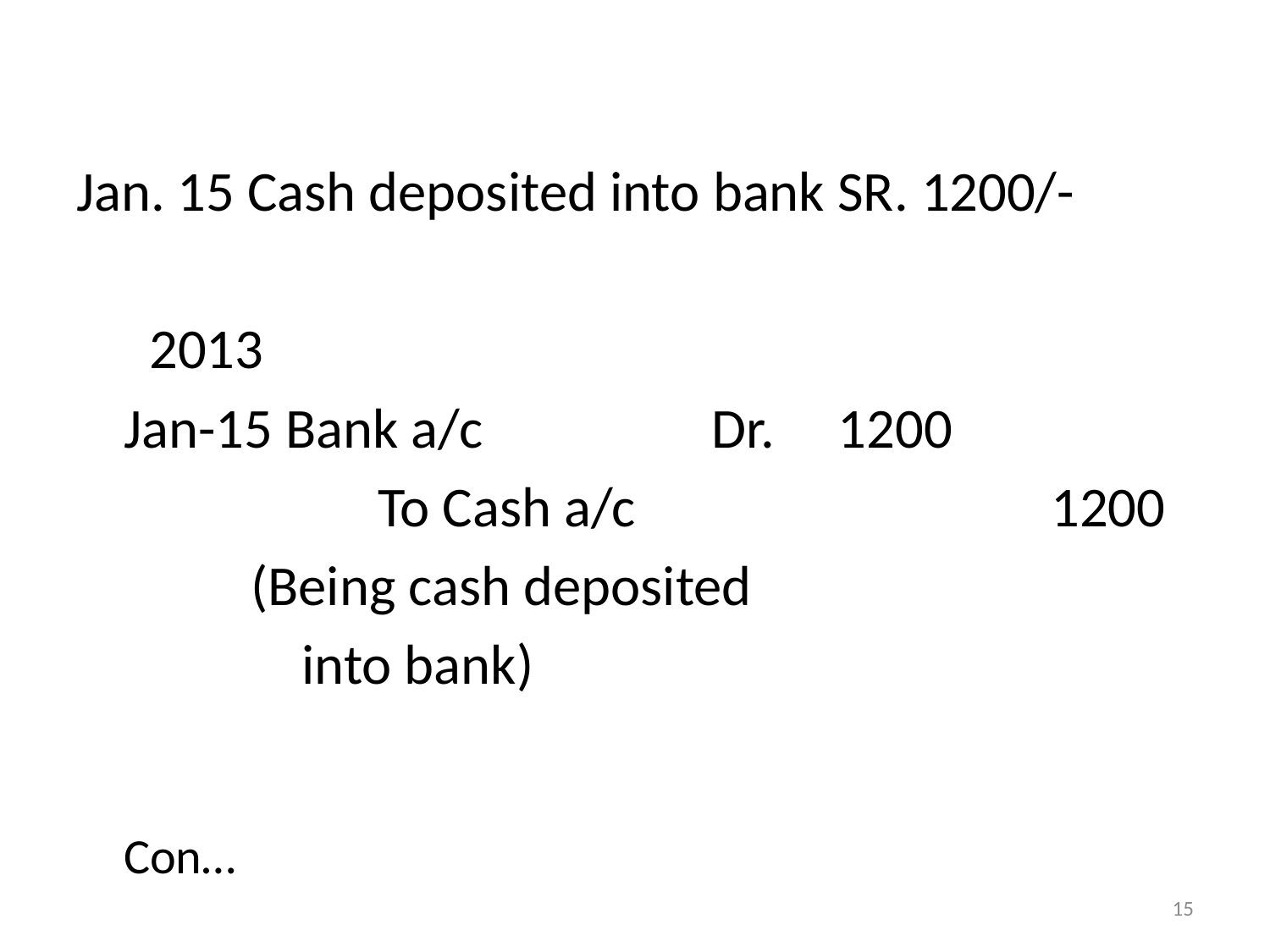

Jan. 15 Cash deposited into bank SR. 1200/-

	  2013
	Jan-15 Bank a/c                  Dr.     1200
	          	To Cash a/c			   1200
		(Being cash deposited
		    into bank)
																          Con…

15